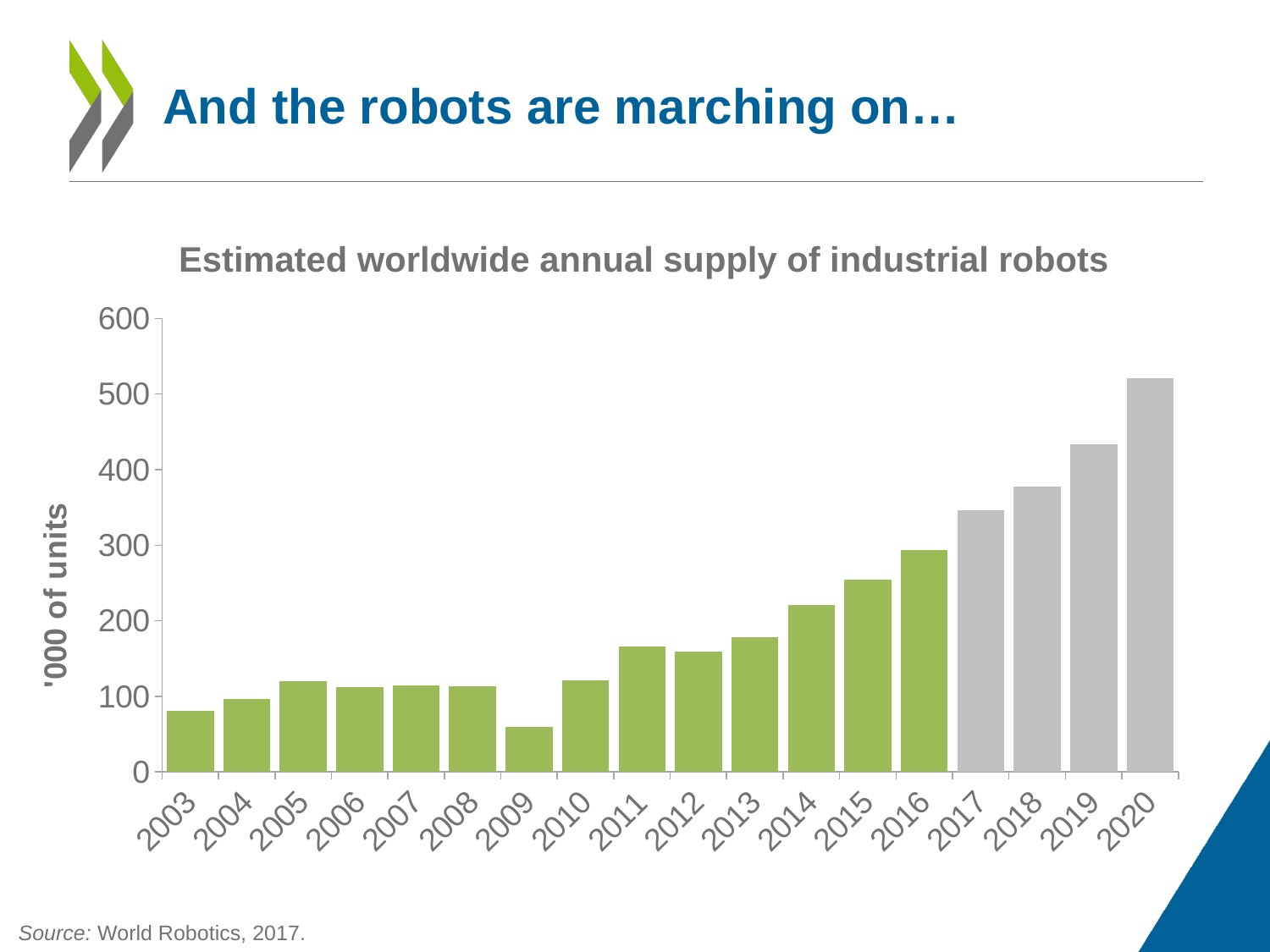

# And the robots are marching on…
Estimated worldwide annual supply of industrial robots

### Chart

| Category | 000 of units |
|---|---|
| 2003 | 81.0 |
| 2004 | 97.0 |
| 2005 | 120.0 |
| 2006 | 112.0 |
| 2007 | 114.0 |
| 2008 | 113.0 |
| 2009 | 60.0 |
| 2010 | 121.0 |
| 2011 | 166.0 |
| 2012 | 159.0 |
| 2013 | 178.0 |
| 2014 | 221.0 |
| 2015 | 254.0 |
| 2016 | 294.0 |
| 2017 | 346.0 |
| 2018 | 378.0 |
| 2019 | 433.0 |
| 2020 | 521.0 |
Source: World Robotics, 2017.